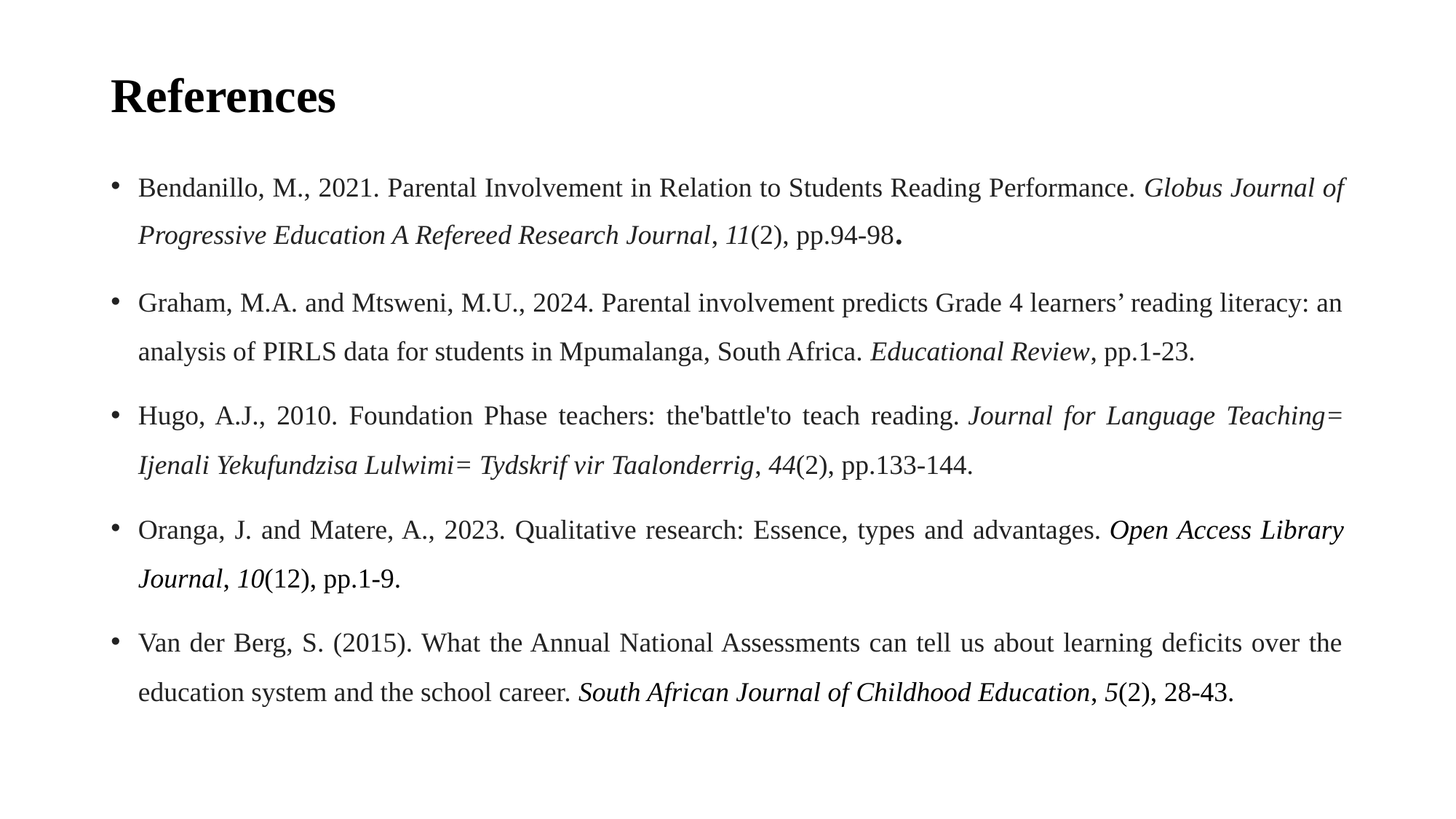

# References
Bendanillo, M., 2021. Parental Involvement in Relation to Students Reading Performance. Globus Journal of Progressive Education A Refereed Research Journal, 11(2), pp.94-98.
Graham, M.A. and Mtsweni, M.U., 2024. Parental involvement predicts Grade 4 learners’ reading literacy: an analysis of PIRLS data for students in Mpumalanga, South Africa. Educational Review, pp.1-23.
Hugo, A.J., 2010. Foundation Phase teachers: the'battle'to teach reading. Journal for Language Teaching= Ijenali Yekufundzisa Lulwimi= Tydskrif vir Taalonderrig, 44(2), pp.133-144.
Oranga, J. and Matere, A., 2023. Qualitative research: Essence, types and advantages. Open Access Library Journal, 10(12), pp.1-9.
Van der Berg, S. (2015). What the Annual National Assessments can tell us about learning deficits over the education system and the school career. South African Journal of Childhood Education, 5(2), 28-43.